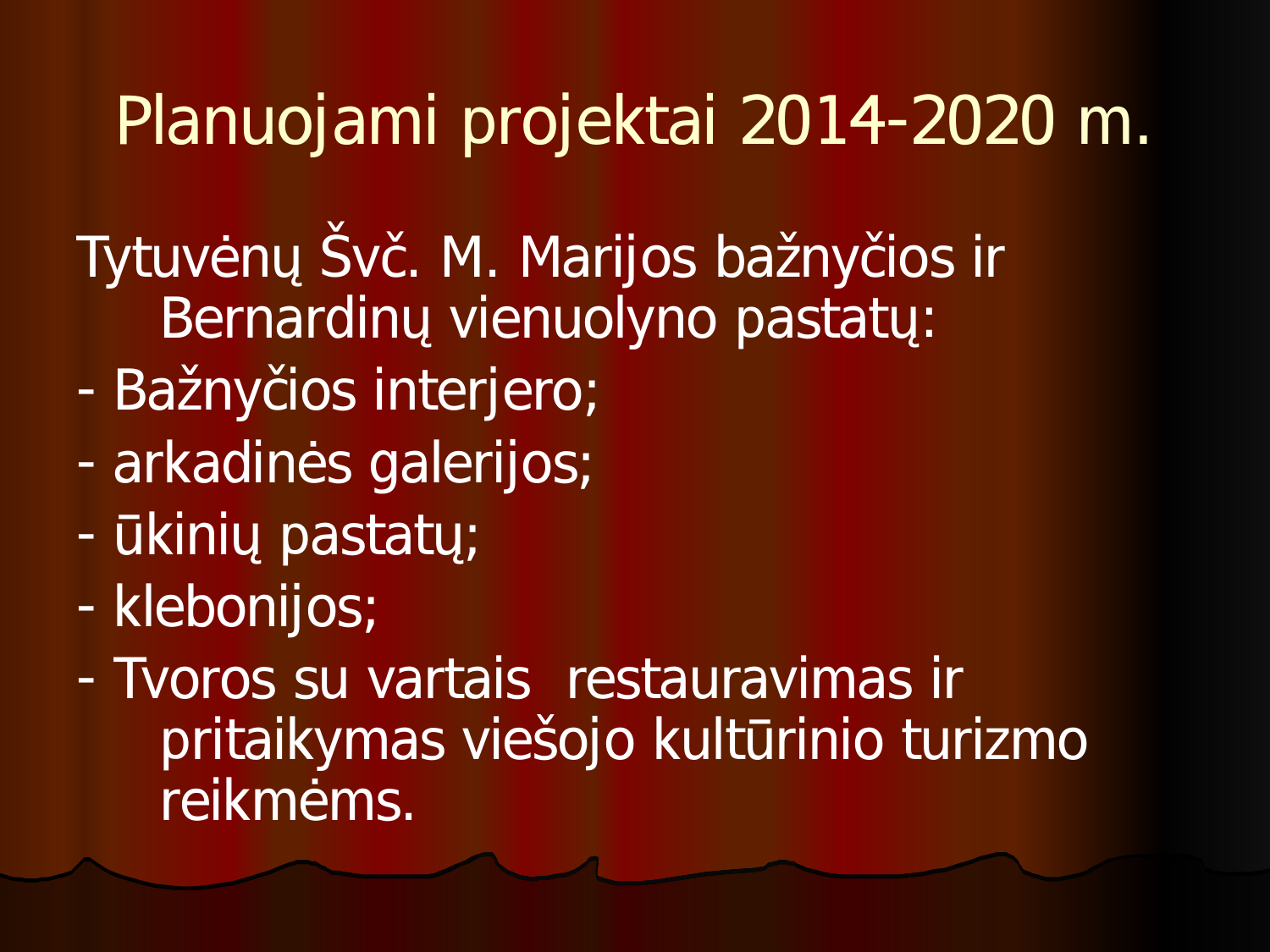

# Planuojami projektai 2014-2020 m.
Tytuvėnų Švč. M. Marijos bažnyčios ir Bernardinų vienuolyno pastatų:
- Bažnyčios interjero;
- arkadinės galerijos;
- ūkinių pastatų;
- klebonijos;
- Tvoros su vartais  restauravimas ir pritaikymas viešojo kultūrinio turizmo reikmėms.